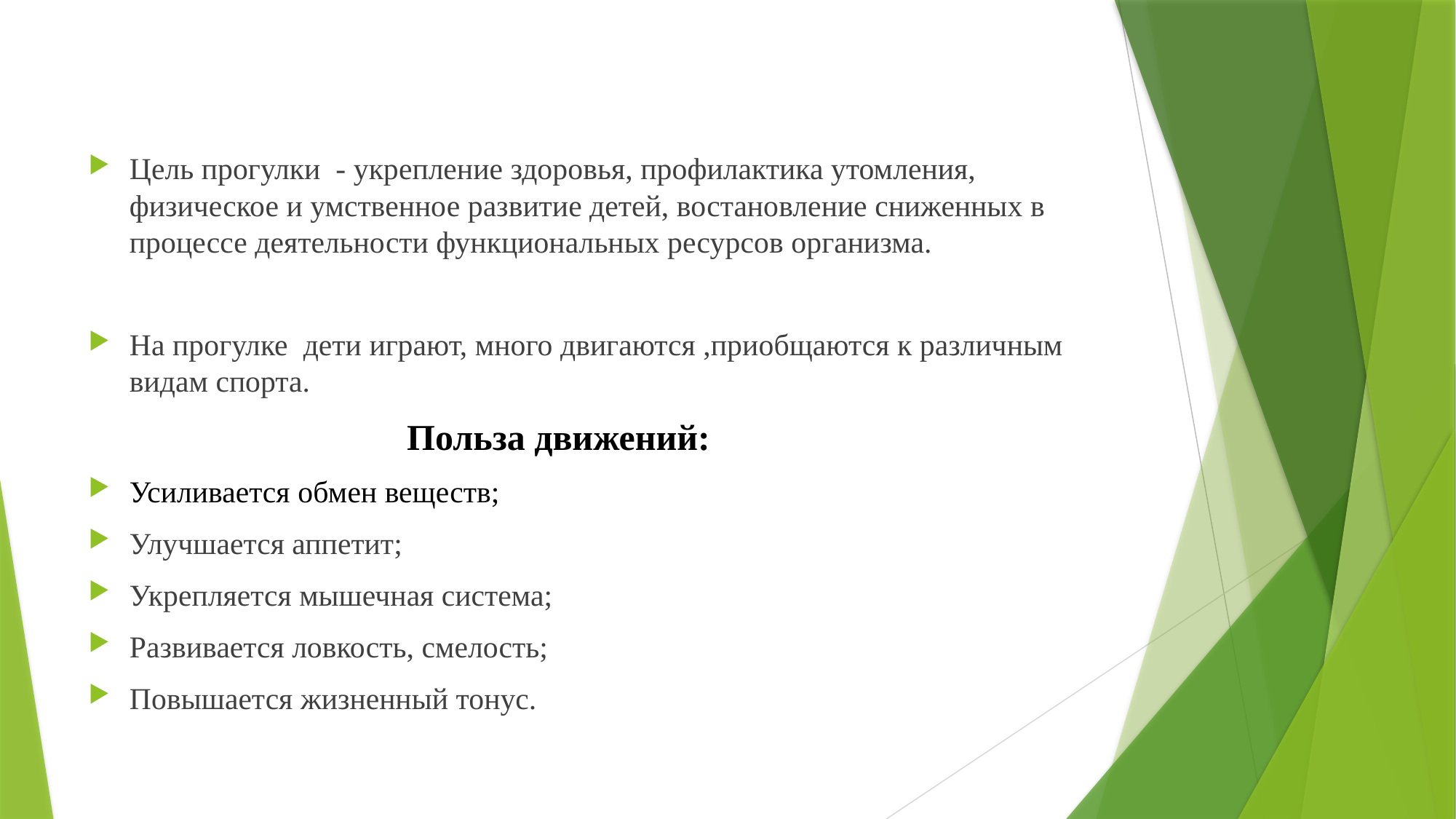

#
Цель прогулки  - укрепление здоровья, профилактика утомления, физическое и умственное развитие детей, востановление сниженных в процессе деятельности функциональных ресурсов организма.

На прогулке  дети играют, много двигаются ,приобщаются к различным видам спорта.
                                   Польза движений:
Усиливается обмен веществ;
Улучшается аппетит;
Укрепляется мышечная система;
Развивается ловкость, смелость;
Повышается жизненный тонус.